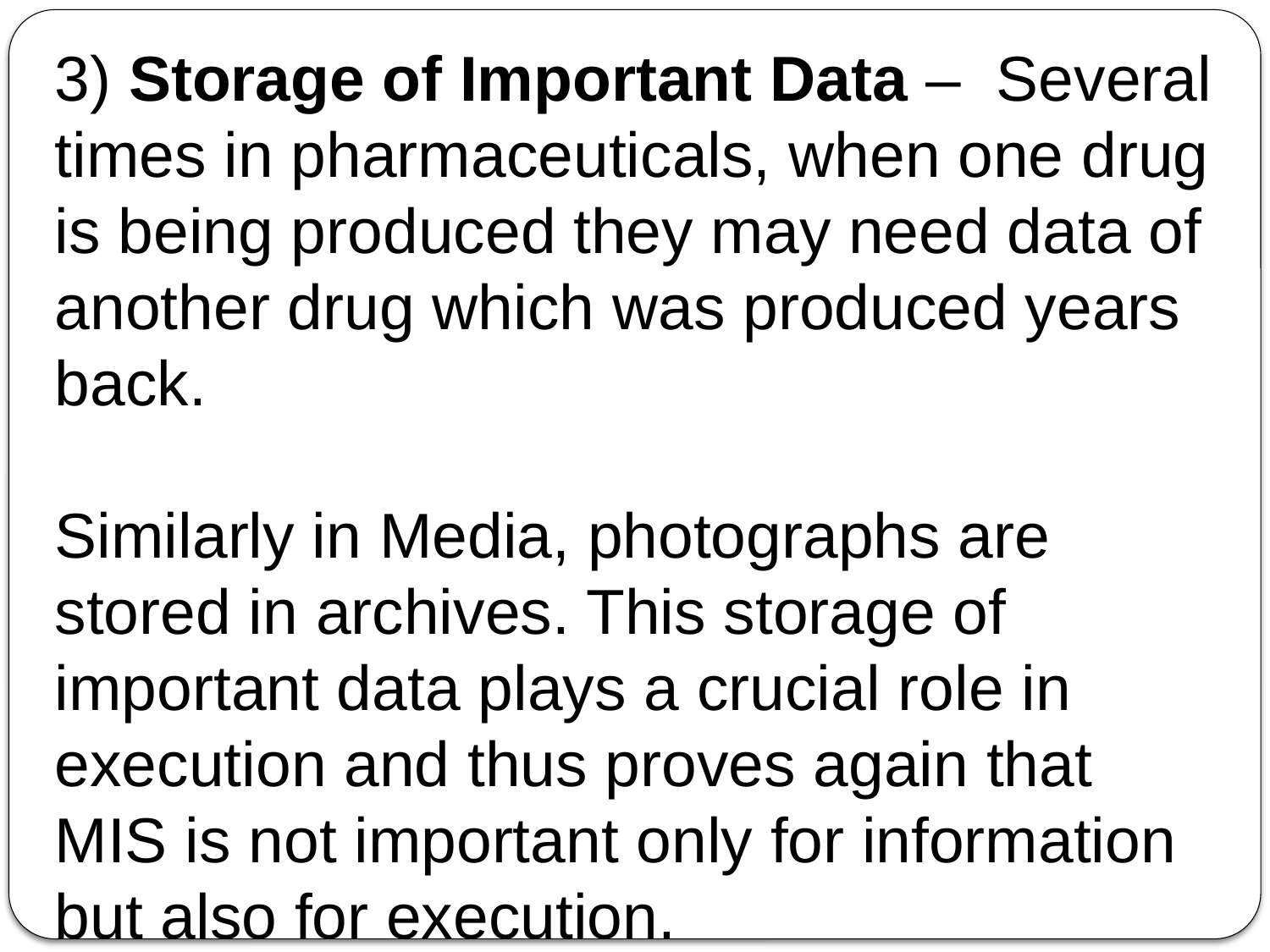

3) Storage of Important Data –  Several times in pharmaceuticals, when one drug is being produced they may need data of another drug which was produced years back.

Similarly in Media, photographs are stored in archives. This storage of important data plays a crucial role in execution and thus proves again that MIS is not important only for information but also for execution.